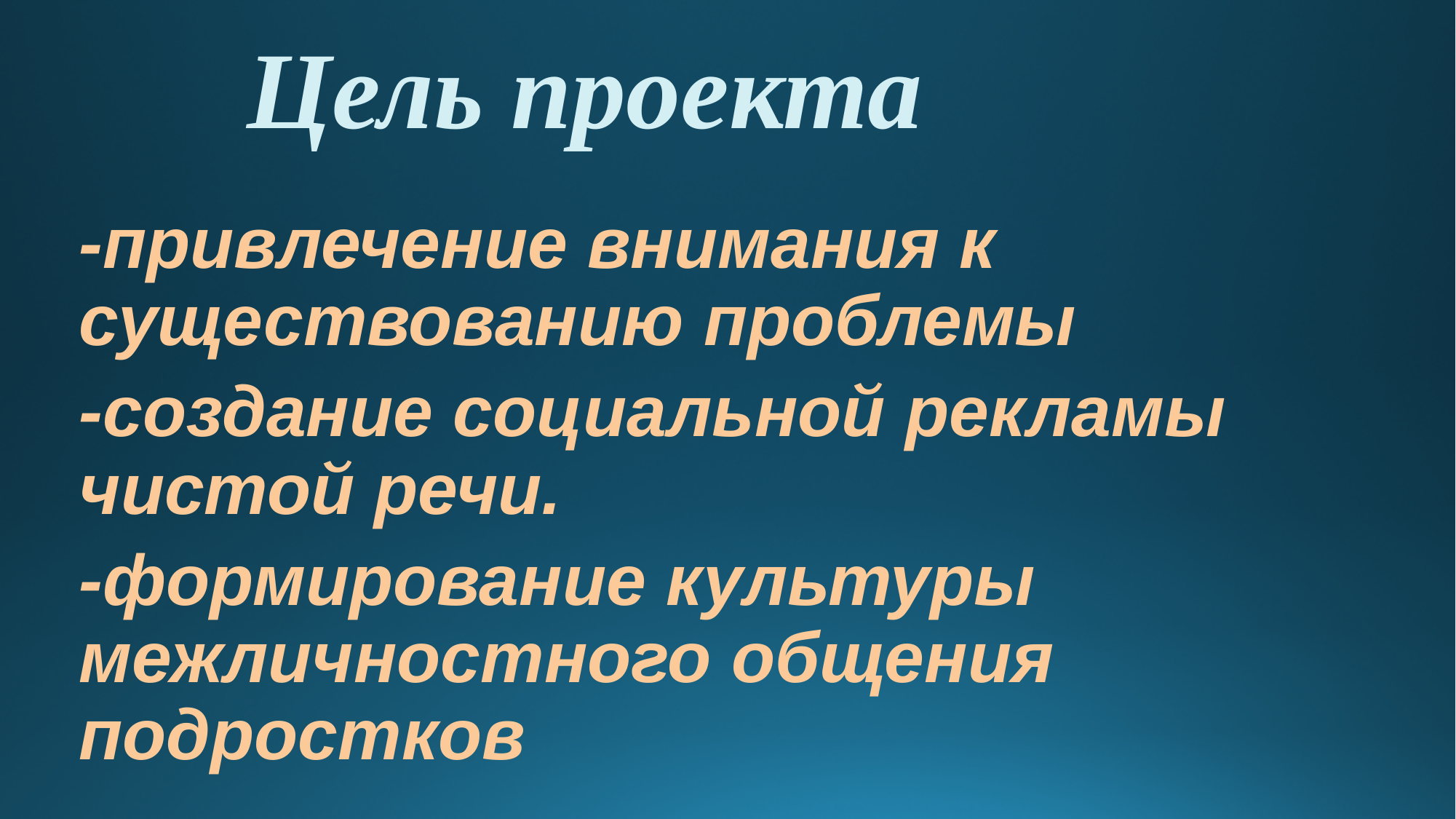

# Цель проекта
-привлечение внимания к существованию проблемы
-создание социальной рекламы чистой речи.
-формирование культуры межличностного общения подростков